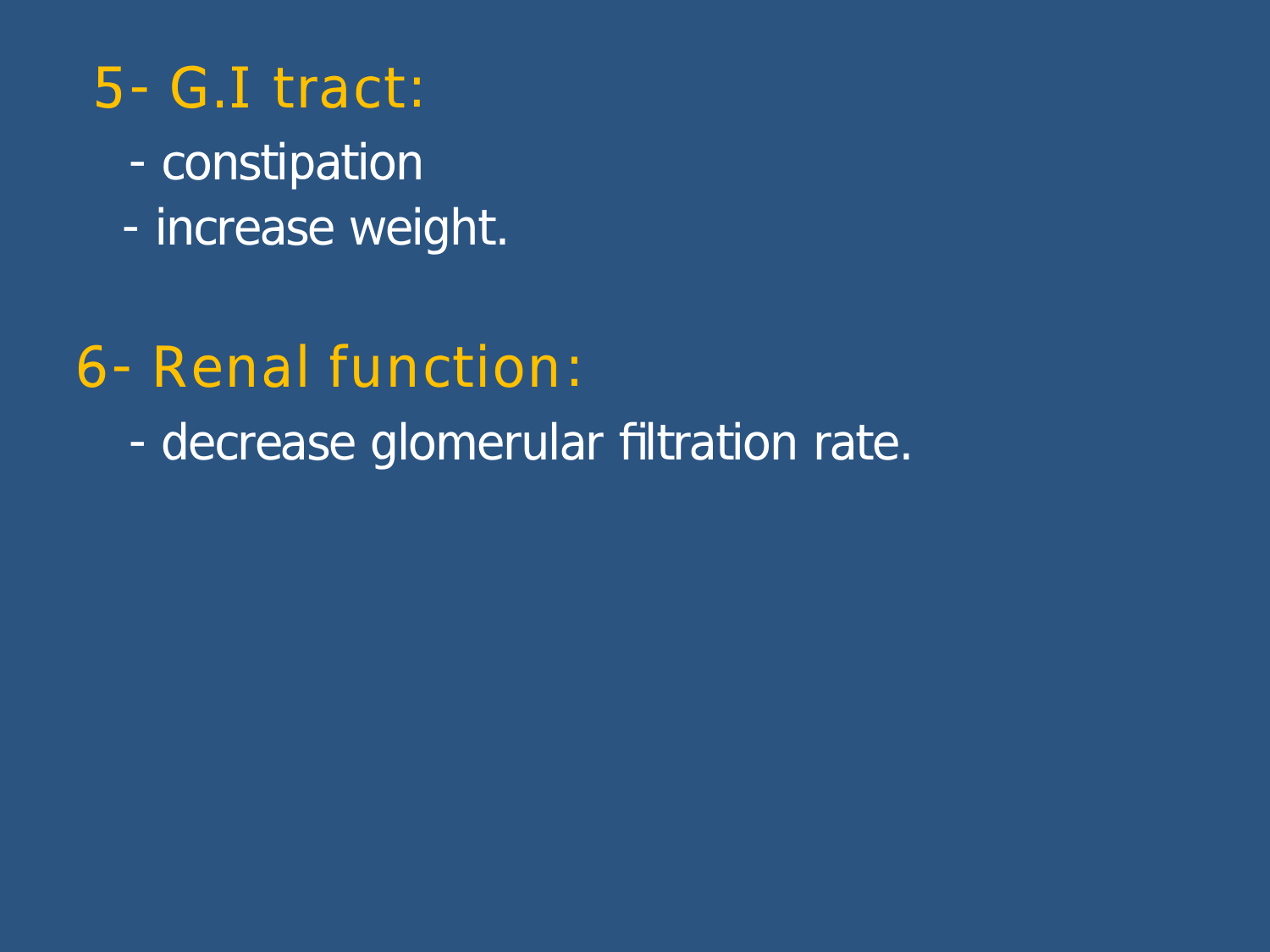

5- G.I tract:
   - constipation
   - increase weight.

6- Renal function:
   - decrease glomerular filtration rate.